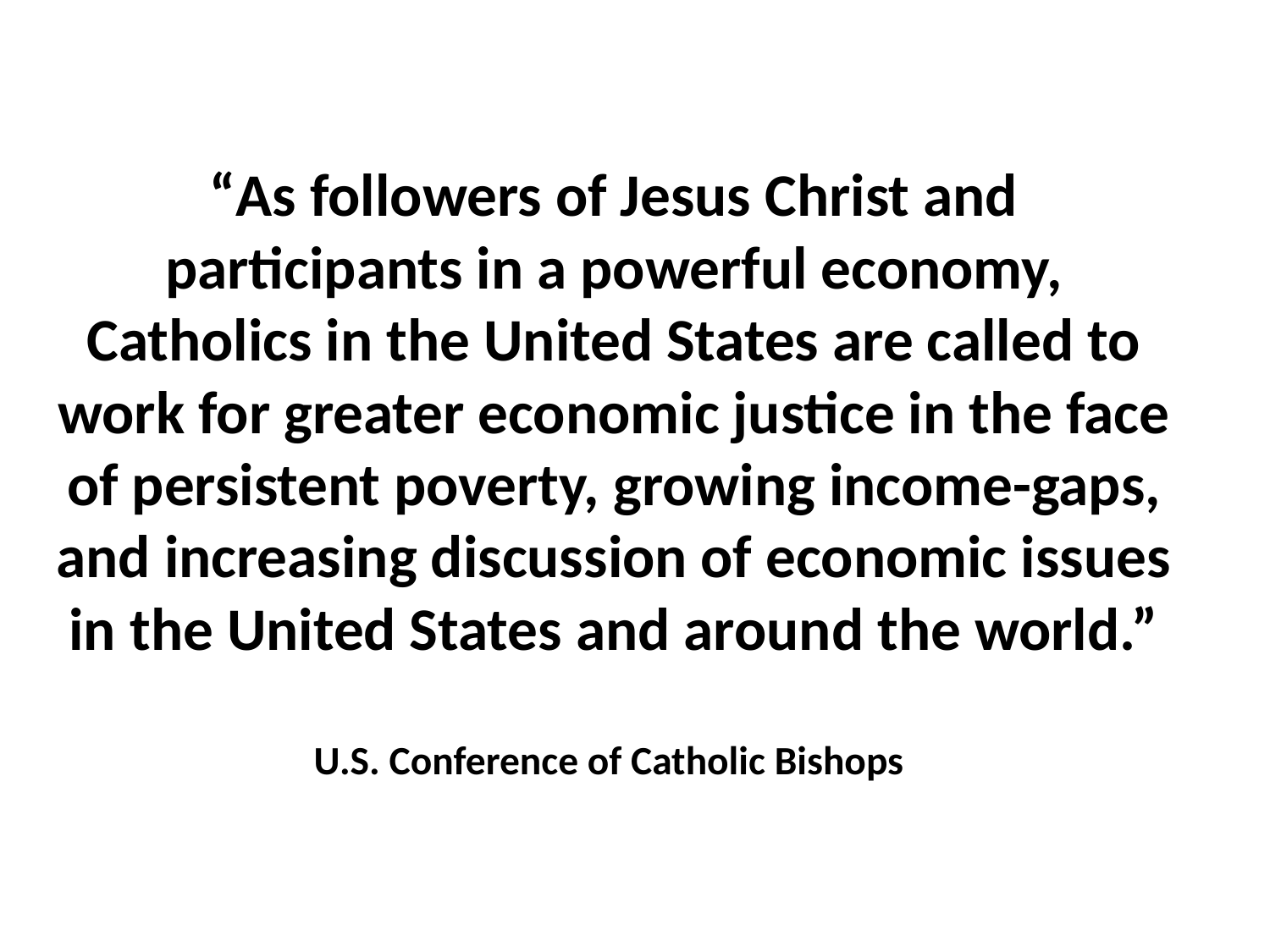

# “As followers of Jesus Christ and participants in a powerful economy, Catholics in the United States are called to work for greater economic justice in the face of persistent poverty, growing income-gaps, and increasing discussion of economic issues in the United States and around the world.” U.S. Conference of Catholic Bishops